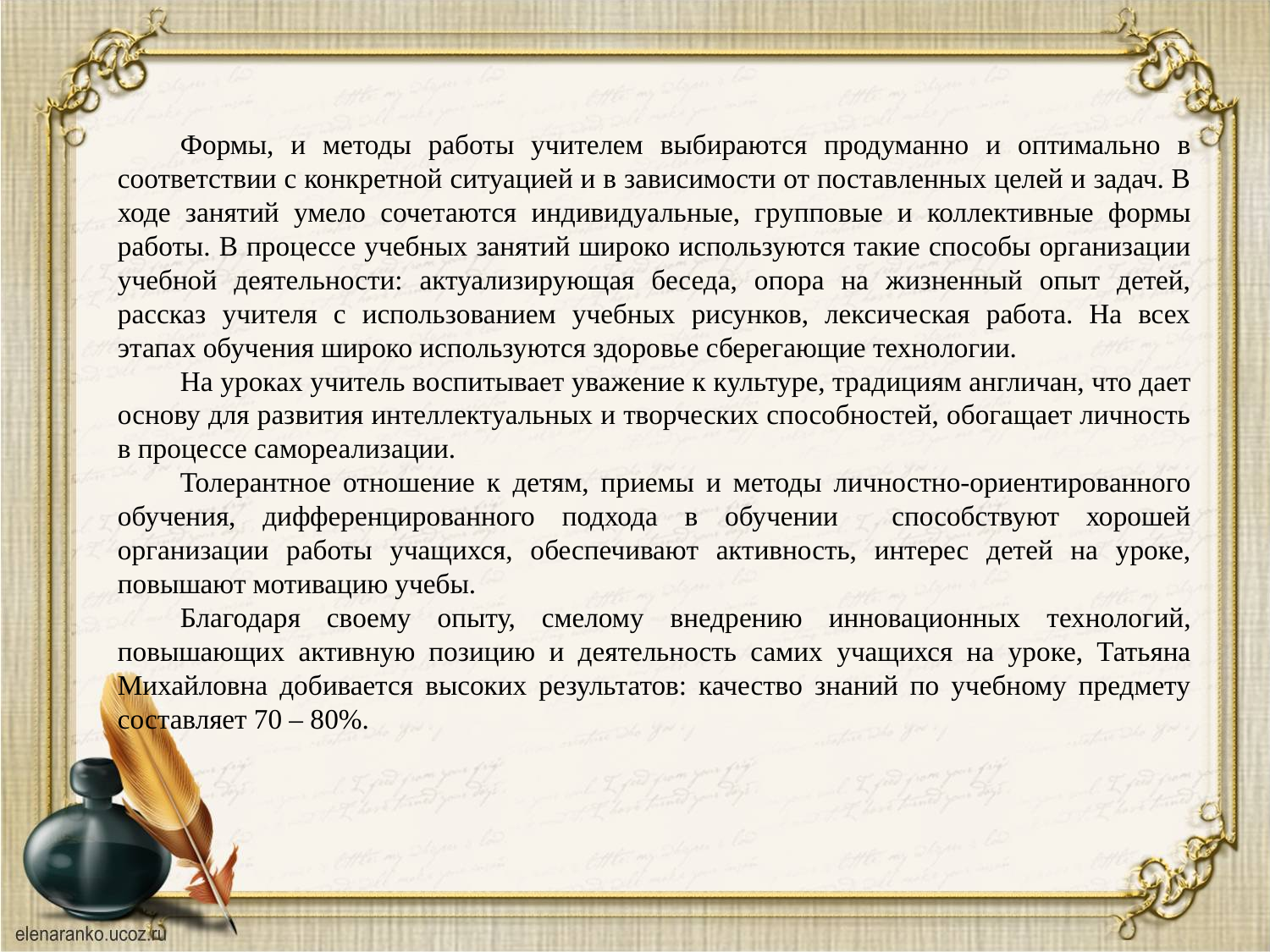

Формы, и методы работы учителем выбираются продуманно и оптимально в соответствии с конкретной ситуацией и в зависимости от поставленных целей и задач. В ходе занятий умело сочетаются индивидуальные, групповые и коллективные формы работы. В процессе учебных занятий широко используются такие способы организации учебной деятельности: актуализирующая беседа, опора на жизненный опыт детей, рассказ учителя с использованием учебных рисунков, лексическая работа. На всех этапах обучения широко используются здоровье сберегающие технологии.
На уроках учитель воспитывает уважение к культуре, традициям англичан, что дает основу для развития интеллектуальных и творческих способностей, обогащает личность в процессе самореализации.
Толерантное отношение к детям, приемы и методы личностно-ориентированного обучения, дифференцированного подхода в обучении  способствуют хорошей организации работы учащихся, обеспечивают активность, интерес детей на уроке, повышают мотивацию учебы.
Благодаря своему опыту, смелому внедрению инновационных технологий, повышающих активную позицию и деятельность самих учащихся на уроке, Татьяна Михайловна добивается высоких результатов: качество знаний по учебному предмету составляет 70 – 80%.